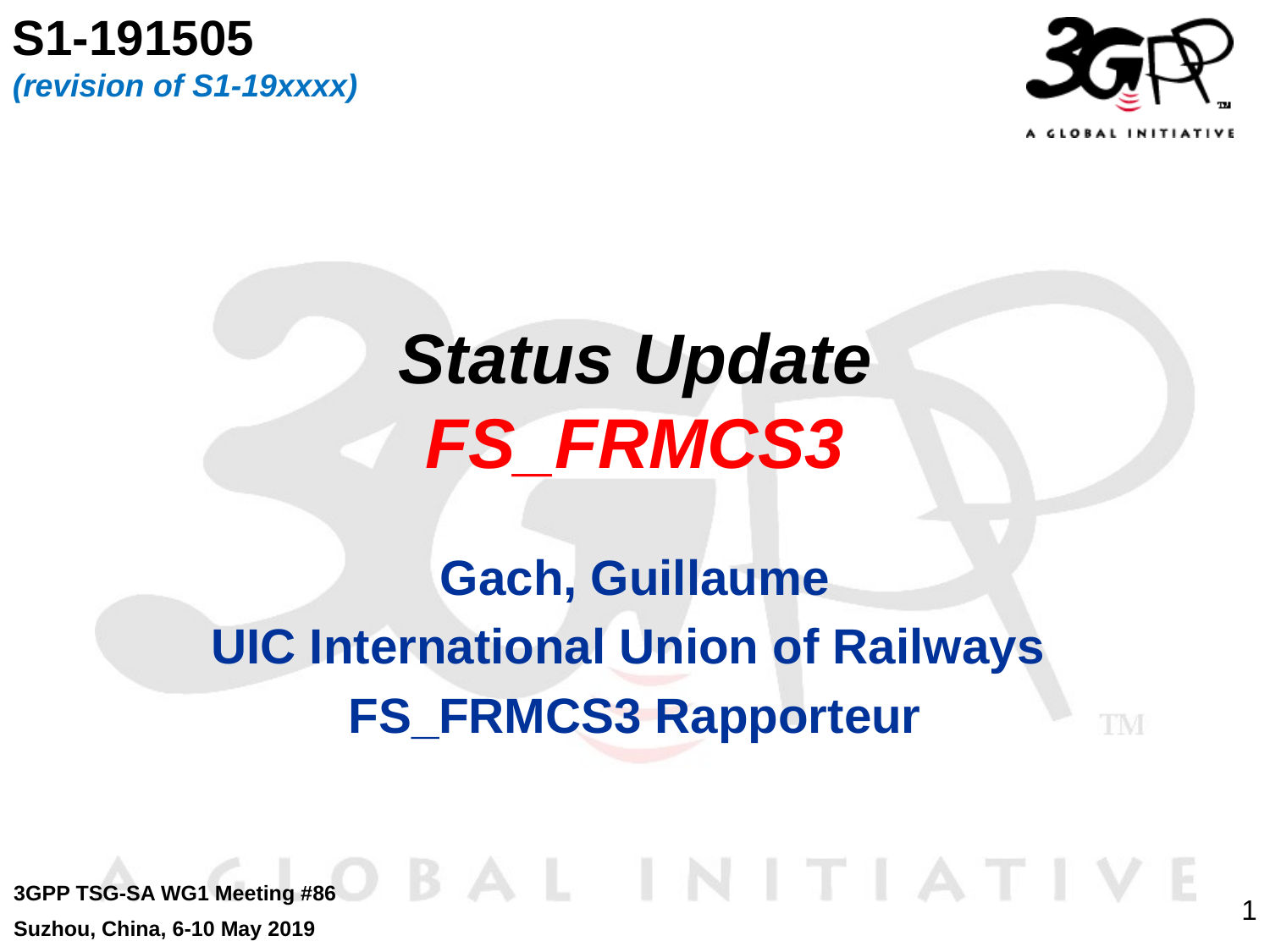

S1-191505
(revision of S1-19xxxx)
# Status Update FS_FRMCS3
Gach, Guillaume
UIC International Union of Railways
FS_FRMCS3 Rapporteur
3GPP TSG-SA WG1 Meeting #86
Suzhou, China, 6-10 May 2019
1